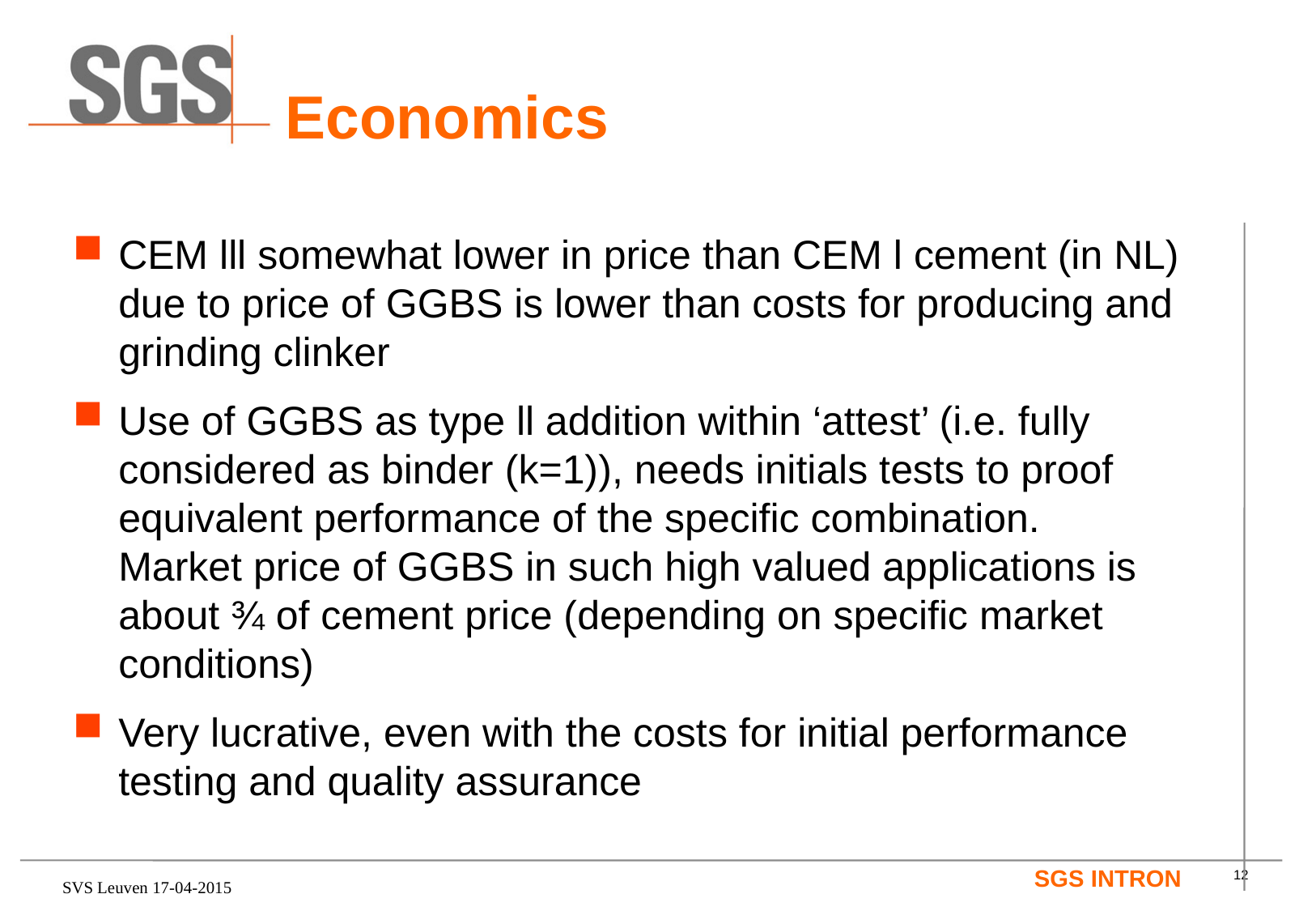

# Economics
CEM lll somewhat lower in price than CEM l cement (in NL) due to price of GGBS is lower than costs for producing and grinding clinker
Use of GGBS as type ll addition within ‘attest’ (i.e. fully considered as binder (k=1)), needs initials tests to proof equivalent performance of the specific combination.
Market price of GGBS in such high valued applications is about ¾ of cement price (depending on specific market conditions)
Very lucrative, even with the costs for initial performance testing and quality assurance